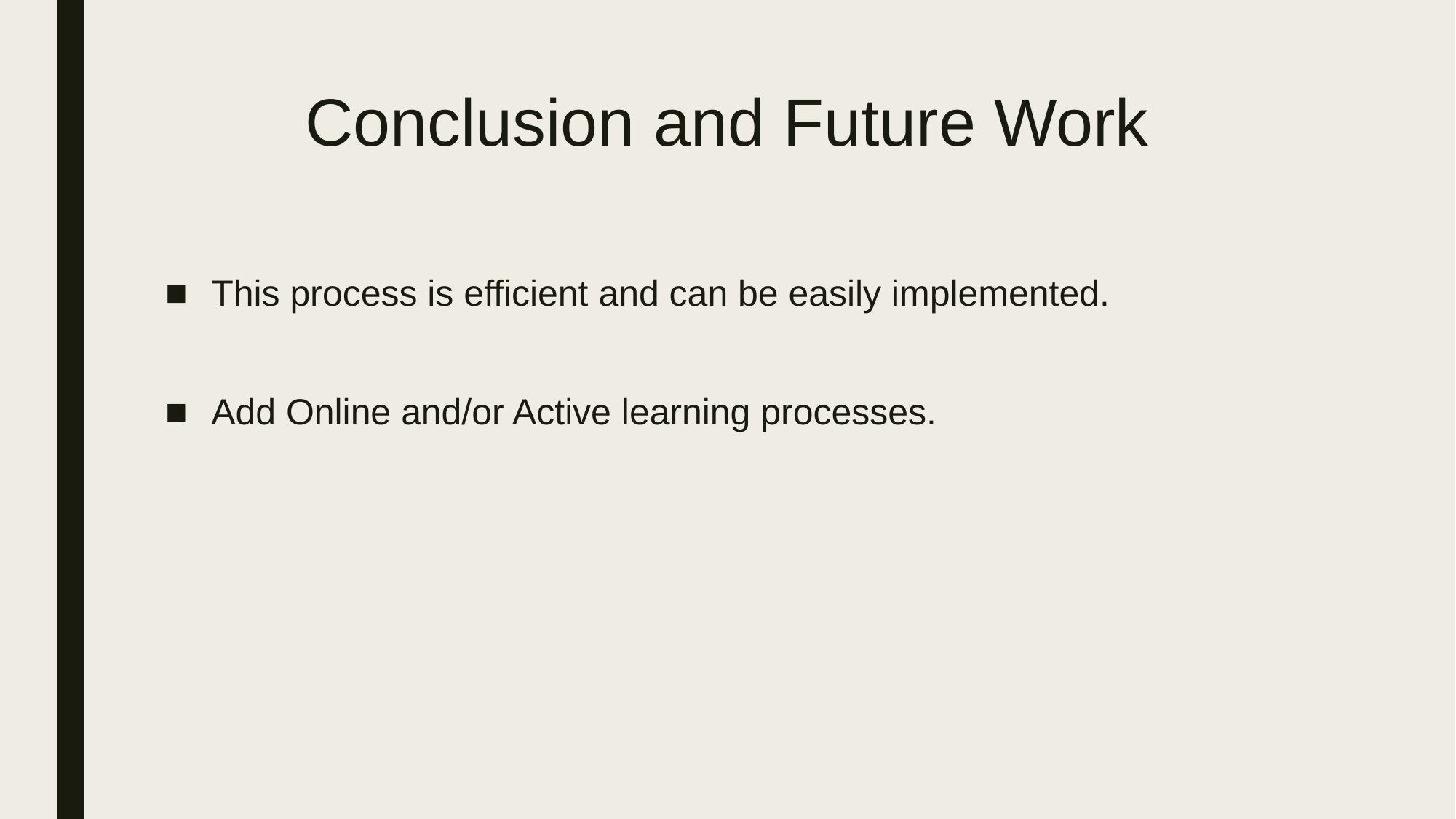

# Conclusion and Future Work

This process is efficient and can be easily implemented.

Add Online and/or Active learning processes.